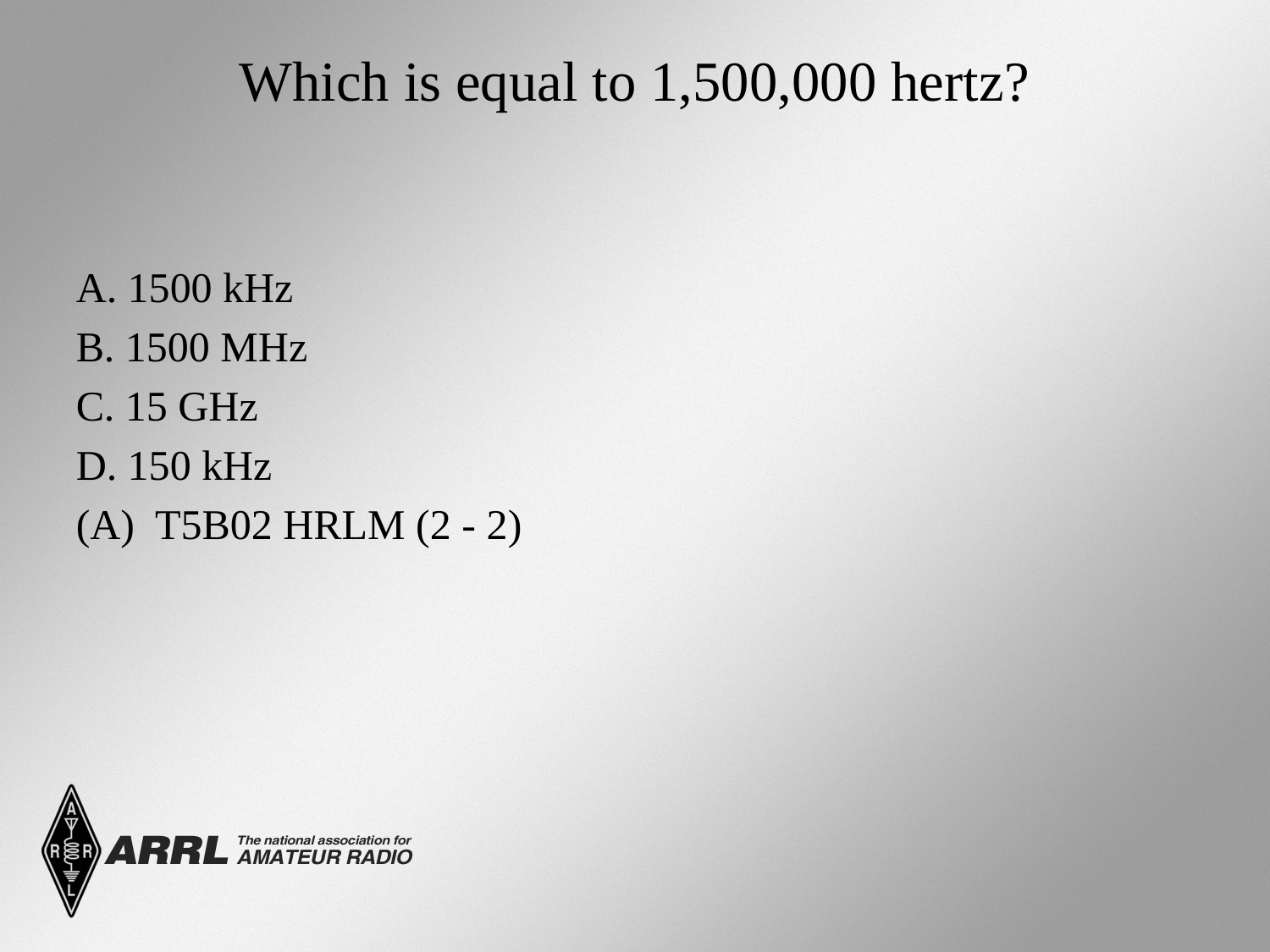

# Which is equal to 1,500,000 hertz?
A. 1500 kHz
B. 1500 MHz
C. 15 GHz
D. 150 kHz
(A)  T5B02 HRLM (2 - 2)